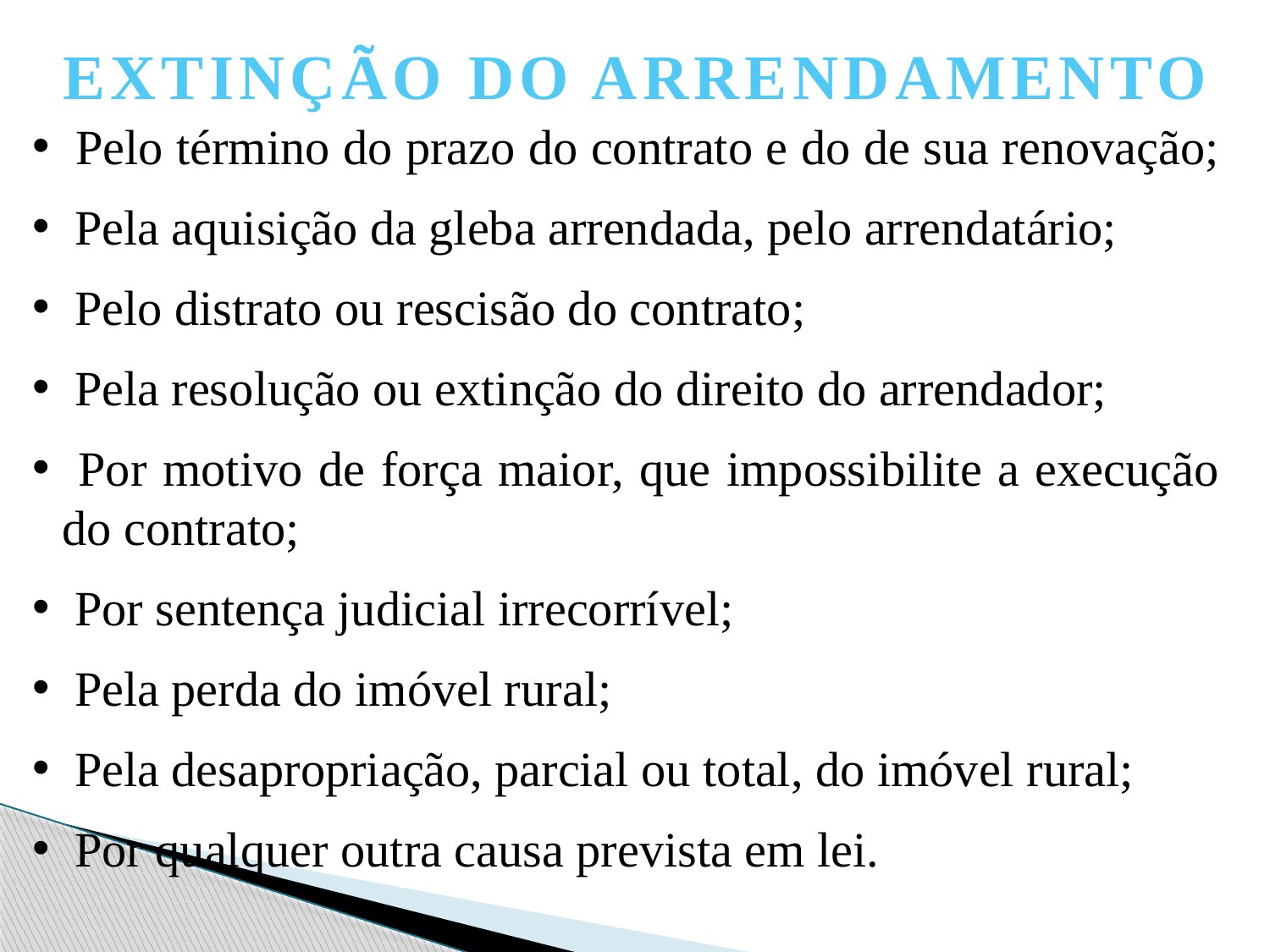

EXTINÇÃO DO ARRENDAMENTO

 Pelo término do prazo do contrato e do de sua renovação;
 Pela aquisição da gleba arrendada, pelo arrendatário;
 Pelo distrato ou rescisão do contrato;
 Pela resolução ou extinção do direito do arrendador;
 Por motivo de força maior, que impossibilite a execução do contrato;
 Por sentença judicial irrecorrível;
 Pela perda do imóvel rural;
 Pela desapropriação, parcial ou total, do imóvel rural;
 Por qualquer outra causa prevista em lei.